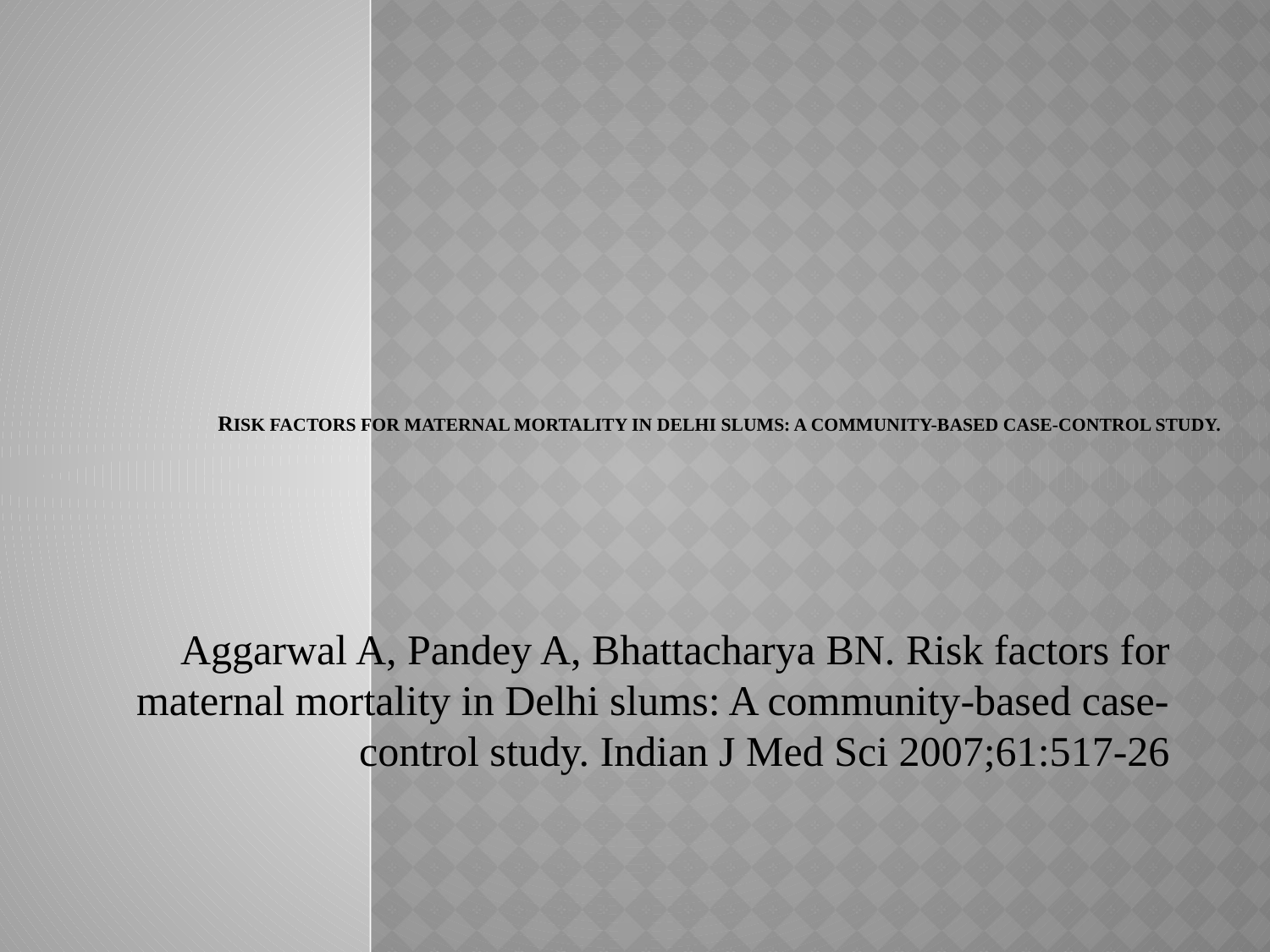

# Risk factors for maternal mortality in Delhi slums: A community-based case-control study.

Aggarwal A, Pandey A, Bhattacharya BN. Risk factors for maternal mortality in Delhi slums: A community-based case-control study. Indian J Med Sci 2007;61:517-26